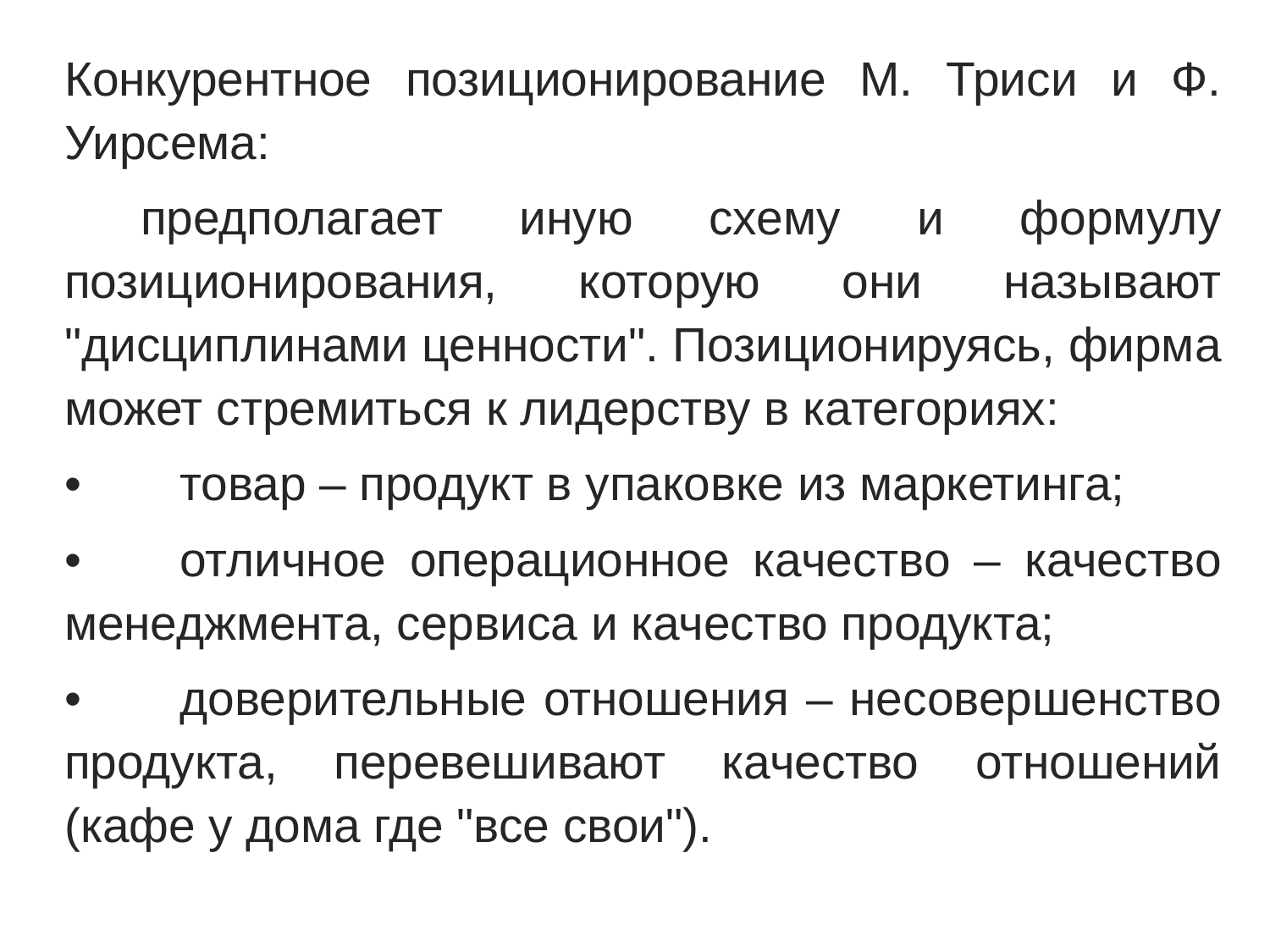

Конкурентное позиционирование М. Триси и Ф. Уирсема:
 предполагает иную схему и формулу позиционирования, которую они называют "дисциплинами ценности". Позиционируясь, фирма может стремиться к лидерству в категориях:
•	товар – продукт в упаковке из маркетинга;
•	отличное операционное качество – качество менеджмента, сервиса и качество продукта;
•	доверительные отношения – несовершенство продукта, перевешивают качество отношений (кафе у дома где "все свои").